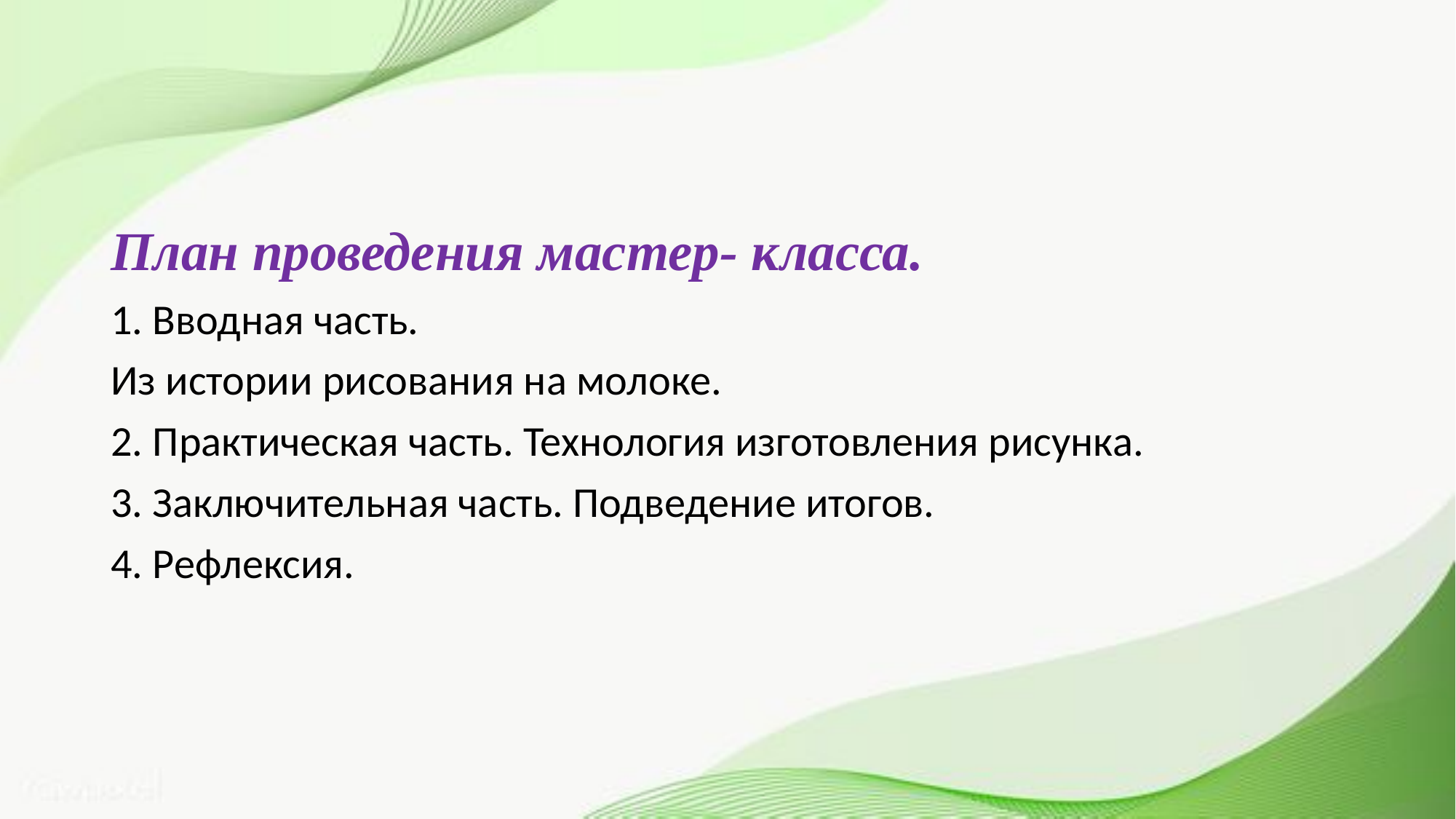

План проведения мастер- класса.
1. Вводная часть.
Из истории рисования на молоке.
2. Практическая часть. Технология изготовления рисунка.
3. Заключительная часть. Подведение итогов.
4. Рефлексия.